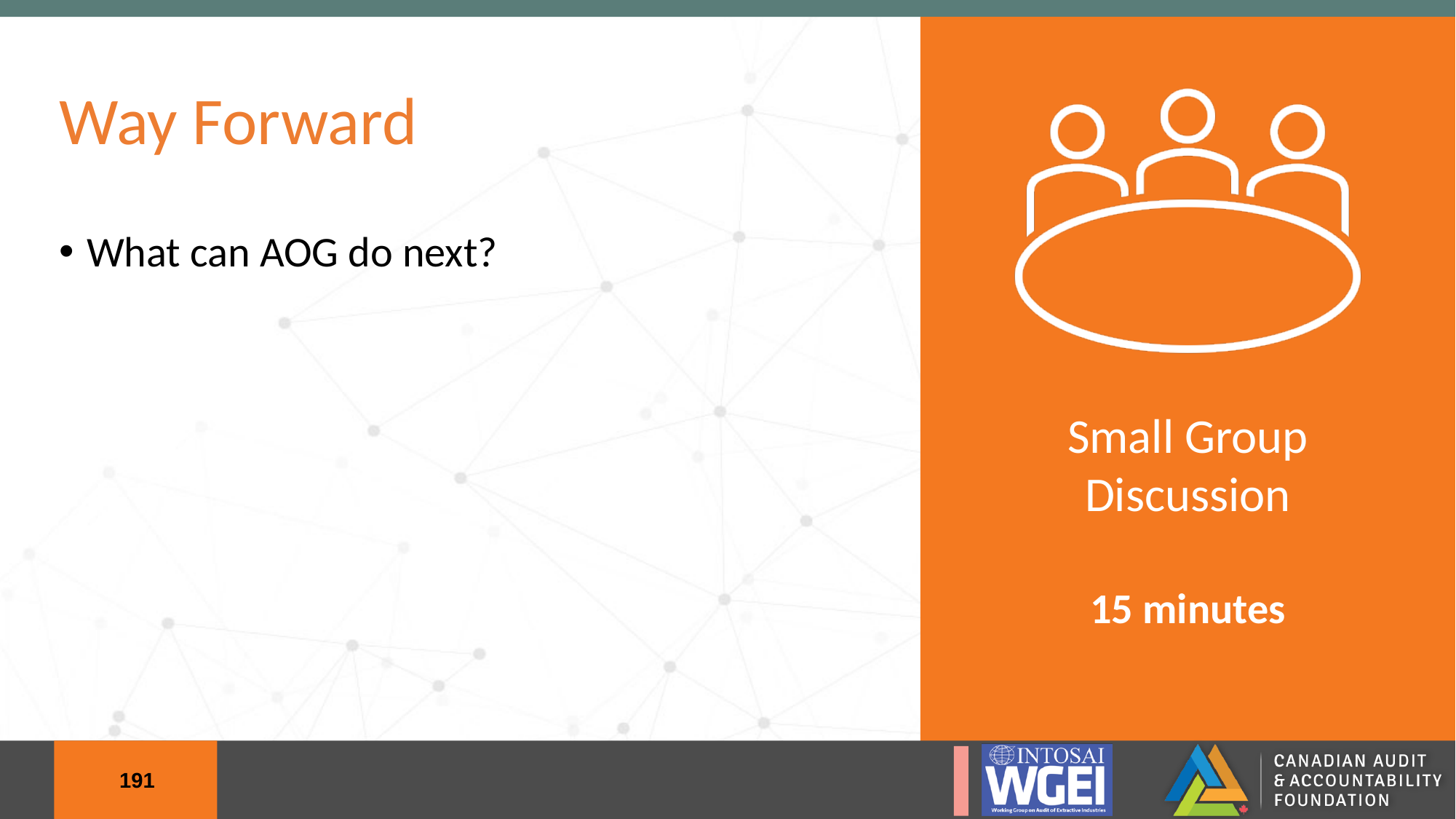

# Way Forward
What can AOG do next?
15 minutes